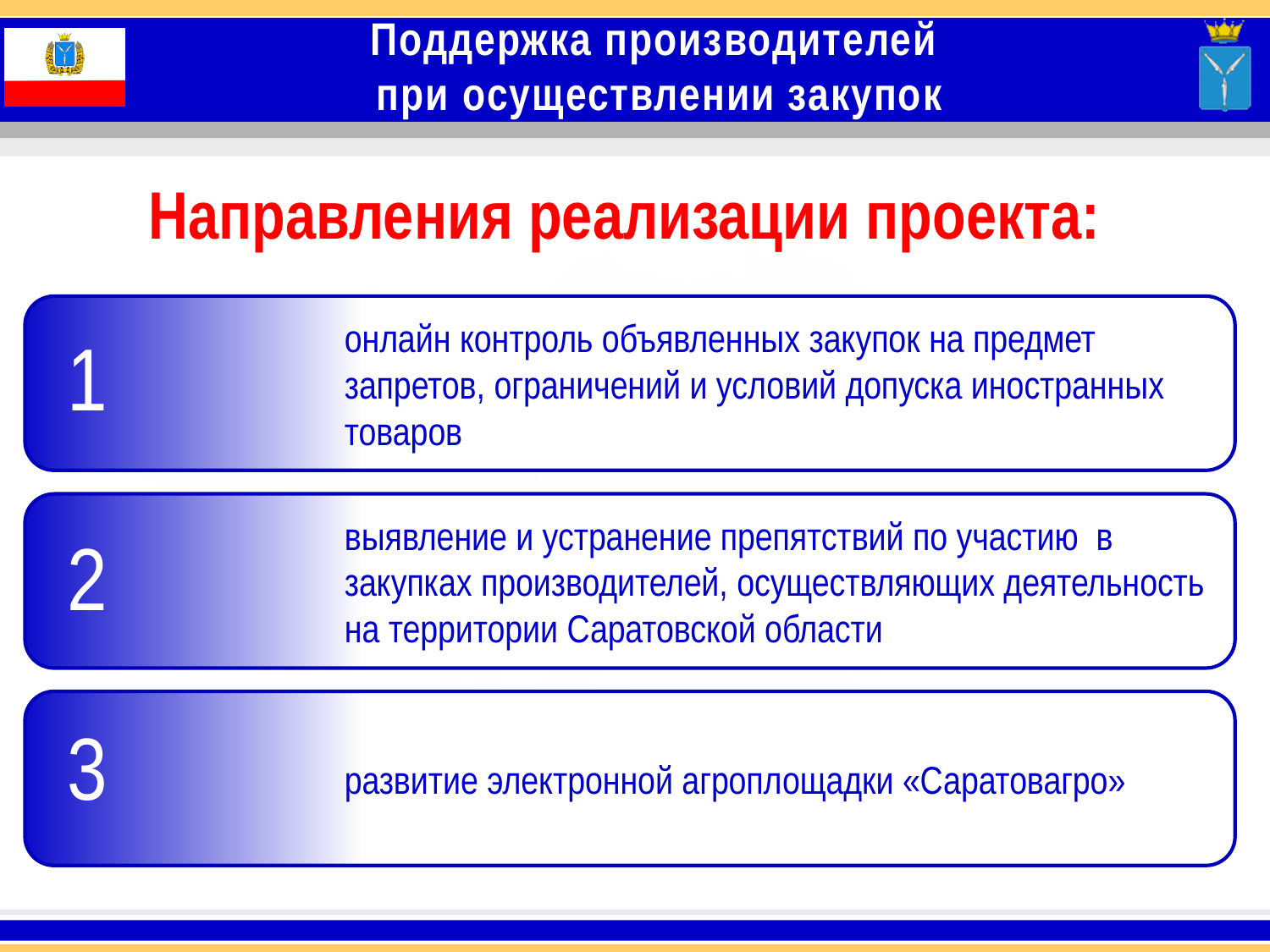

Поддержка производителей
при осуществлении закупок

Направления реализации проекта:
онлайн контроль объявленных закупок на предмет запретов, ограничений и условий допуска иностранных товаров
выявление и устранение препятствий по участию  в закупках производителей, осуществляющих деятельность на территории Саратовской области
развитие электронной агроплощадки «Саратовагро»
1
2
3